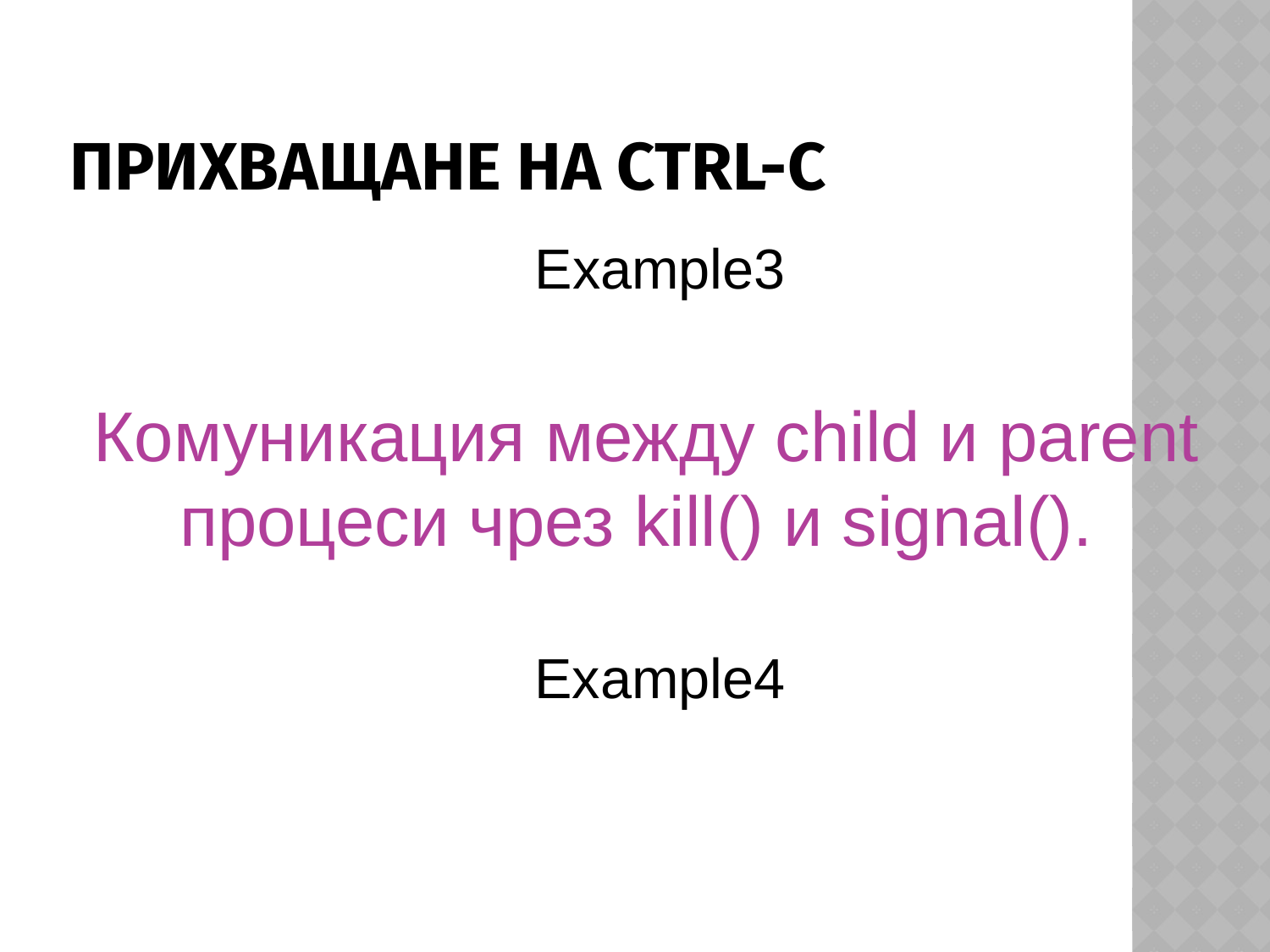

# Прихващане на ctrl-c
Example3
Комуникация между child и parent процеси чрез kill() и signal().
Example4